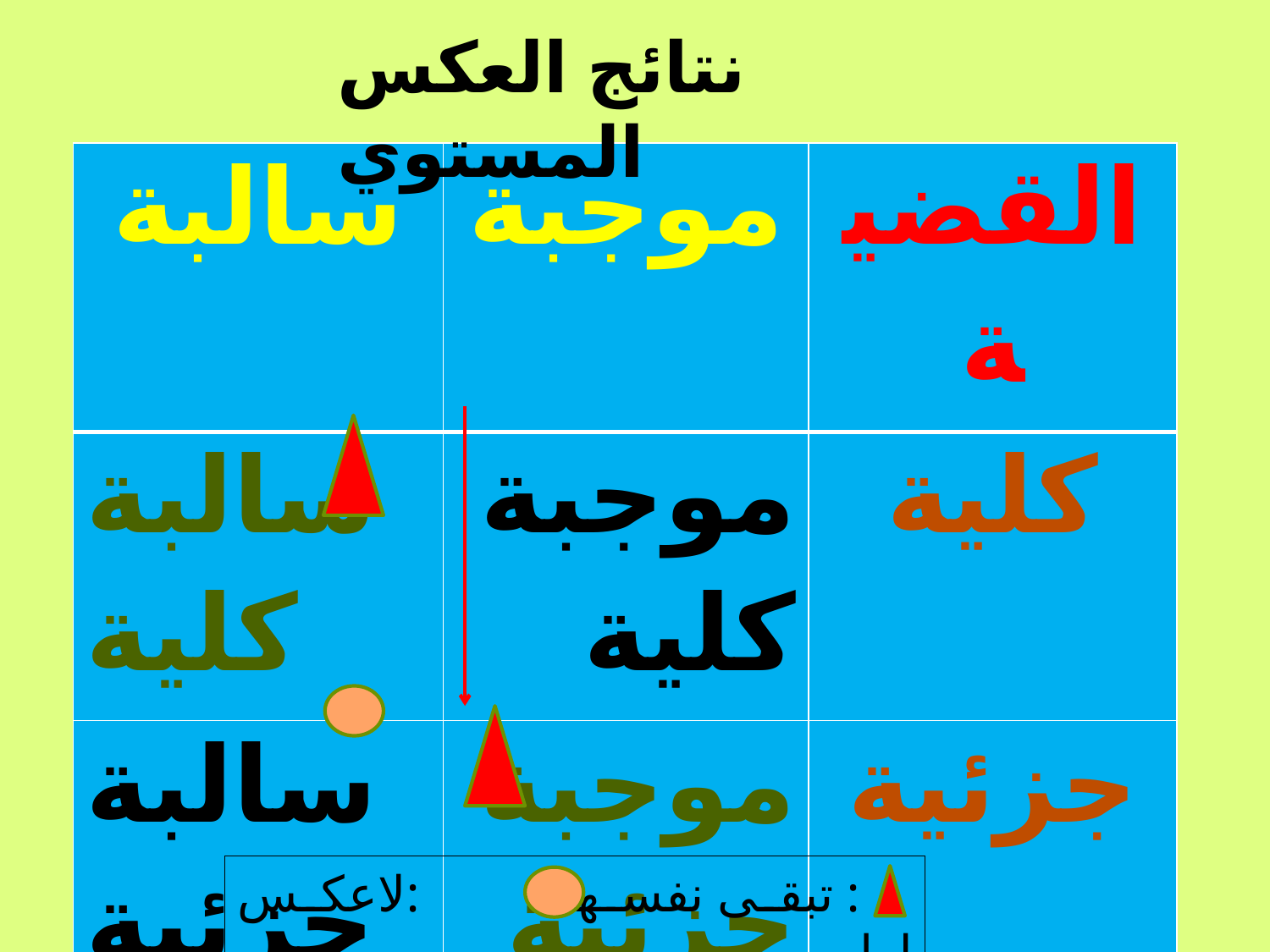

نتائج العكس المستوي
| سالبة | موجبة | القضية |
| --- | --- | --- |
| سالبة كلية | موجبة كلية | كلية |
| سالبة جزئية | موجبة جزئية | جزئية |
نتائج الاختلاف

    : تبقى نفسها           :لاعكس لها